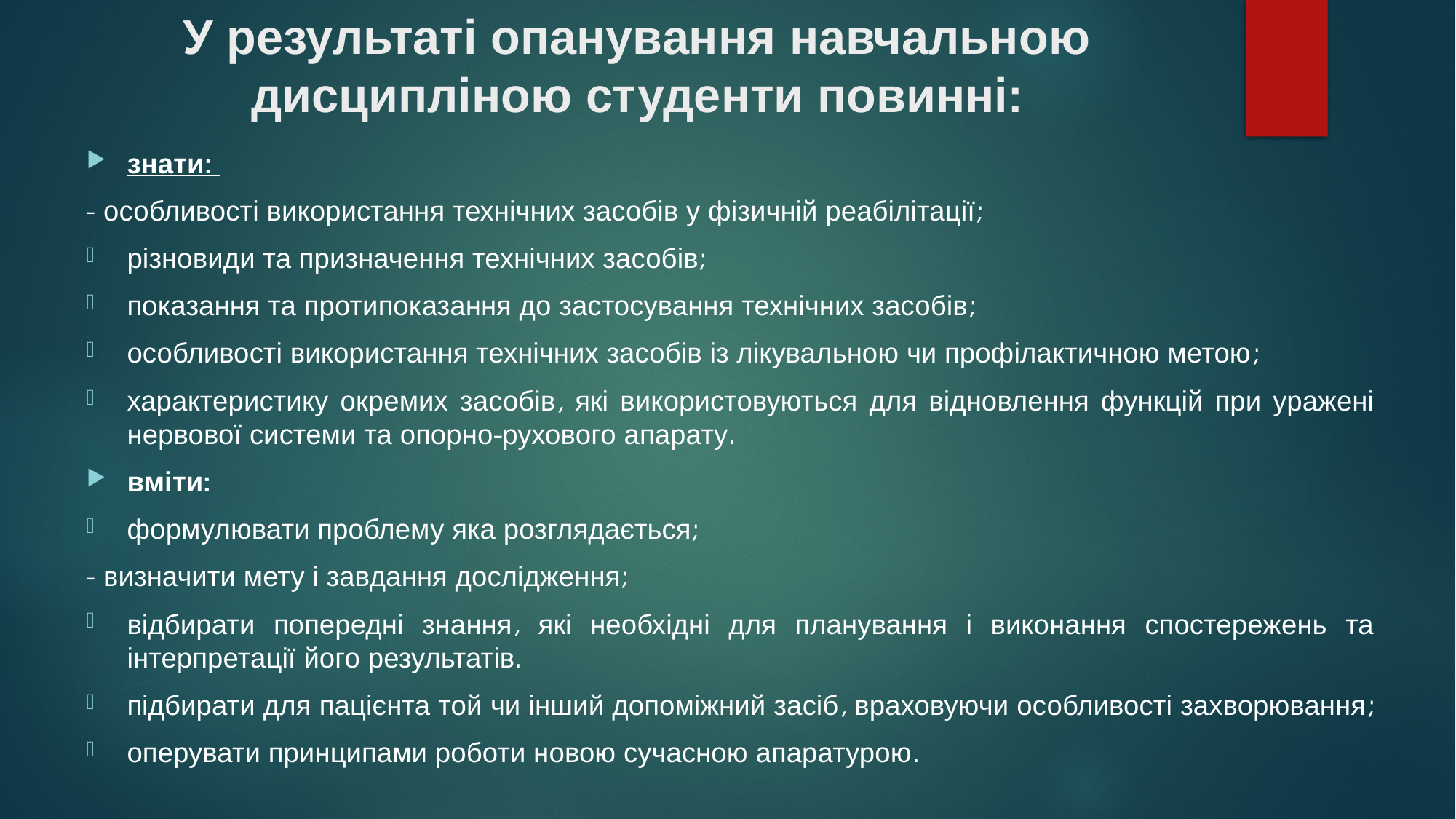

# У результаті опанування навчальною дисципліною студенти повинні:
знати:
- особливості використання технічних засобів у фізичній реабілітації;
різновиди та призначення технічних засобів;
показання та протипоказання до застосування технічних засобів;
особливості використання технічних засобів із лікувальною чи профілактичною метою;
характеристику окремих засобів, які використовуються для відновлення функцій при уражені нервової системи та опорно-рухового апарату.
вміти:
формулювати проблему яка розглядається;
- визначити мету і завдання дослідження;
відбирати попередні знання, які необхідні для планування і виконання спостережень та інтерпретації його результатів.
підбирати для пацієнта той чи інший допоміжний засіб, враховуючи особливості захворювання;
оперувати принципами роботи новою сучасною апаратурою.